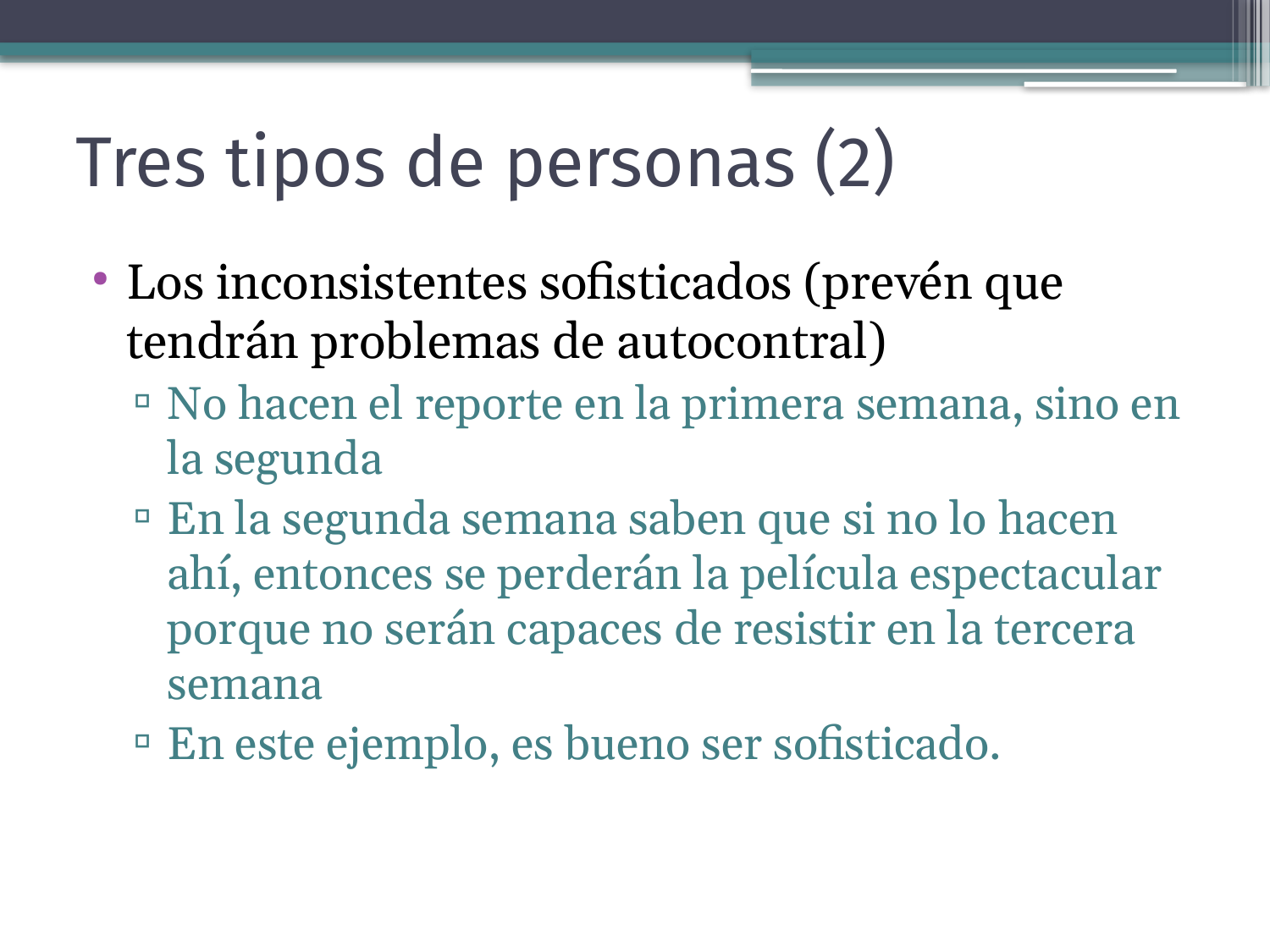

# Tres tipos de personas (2)
Los inconsistentes sofisticados (prevén que tendrán problemas de autocontral)
No hacen el reporte en la primera semana, sino en la segunda
En la segunda semana saben que si no lo hacen ahí, entonces se perderán la película espectacular porque no serán capaces de resistir en la tercera semana
En este ejemplo, es bueno ser sofisticado.